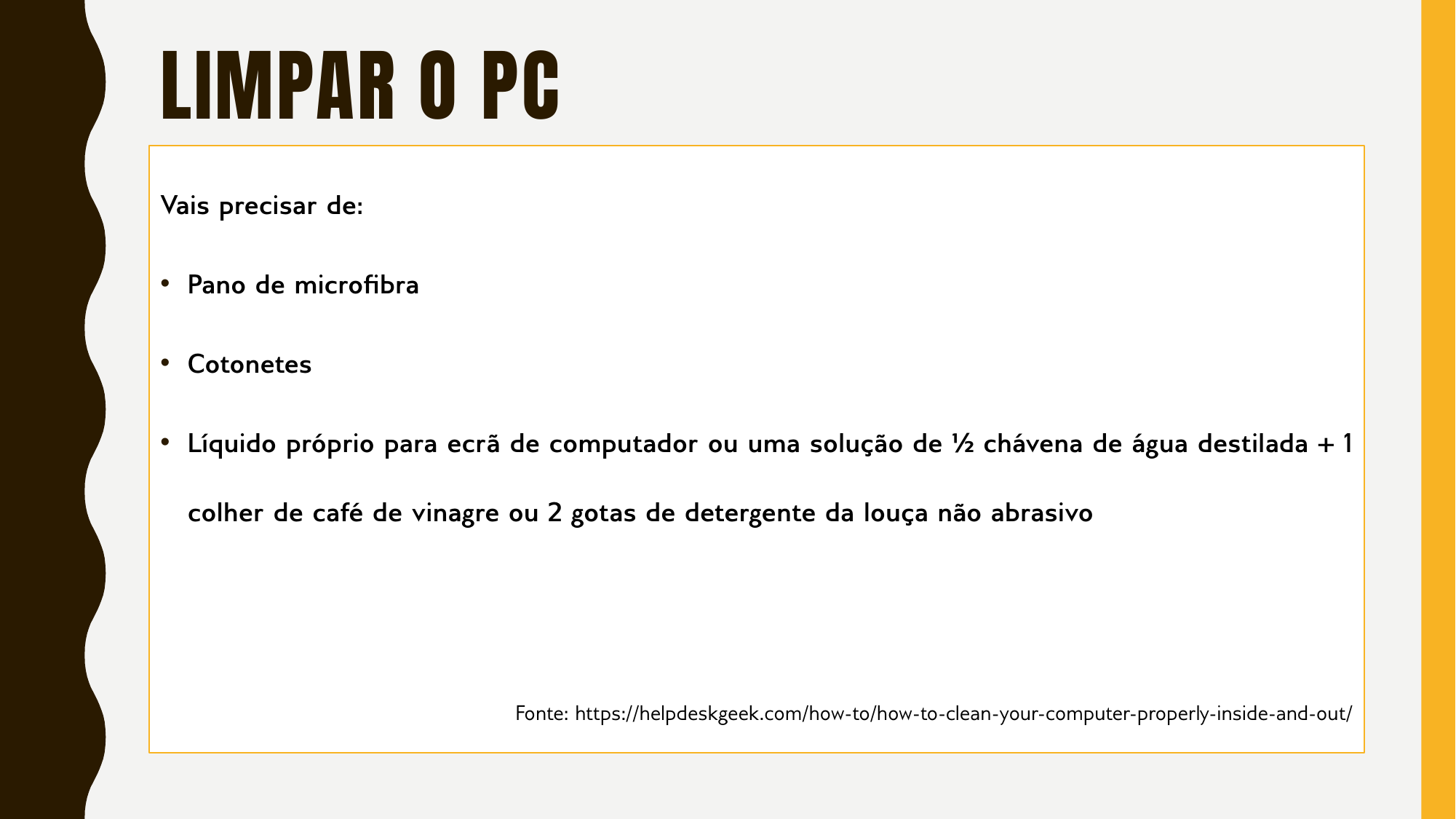

# LIMPAR o pc
Vais precisar de:
Pano de microfibra
Cotonetes
Líquido próprio para ecrã de computador ou uma solução de ½ chávena de água destilada + 1 colher de café de vinagre ou 2 gotas de detergente da louça não abrasivo

Fonte: https://helpdeskgeek.com/how-to/how-to-clean-your-computer-properly-inside-and-out/